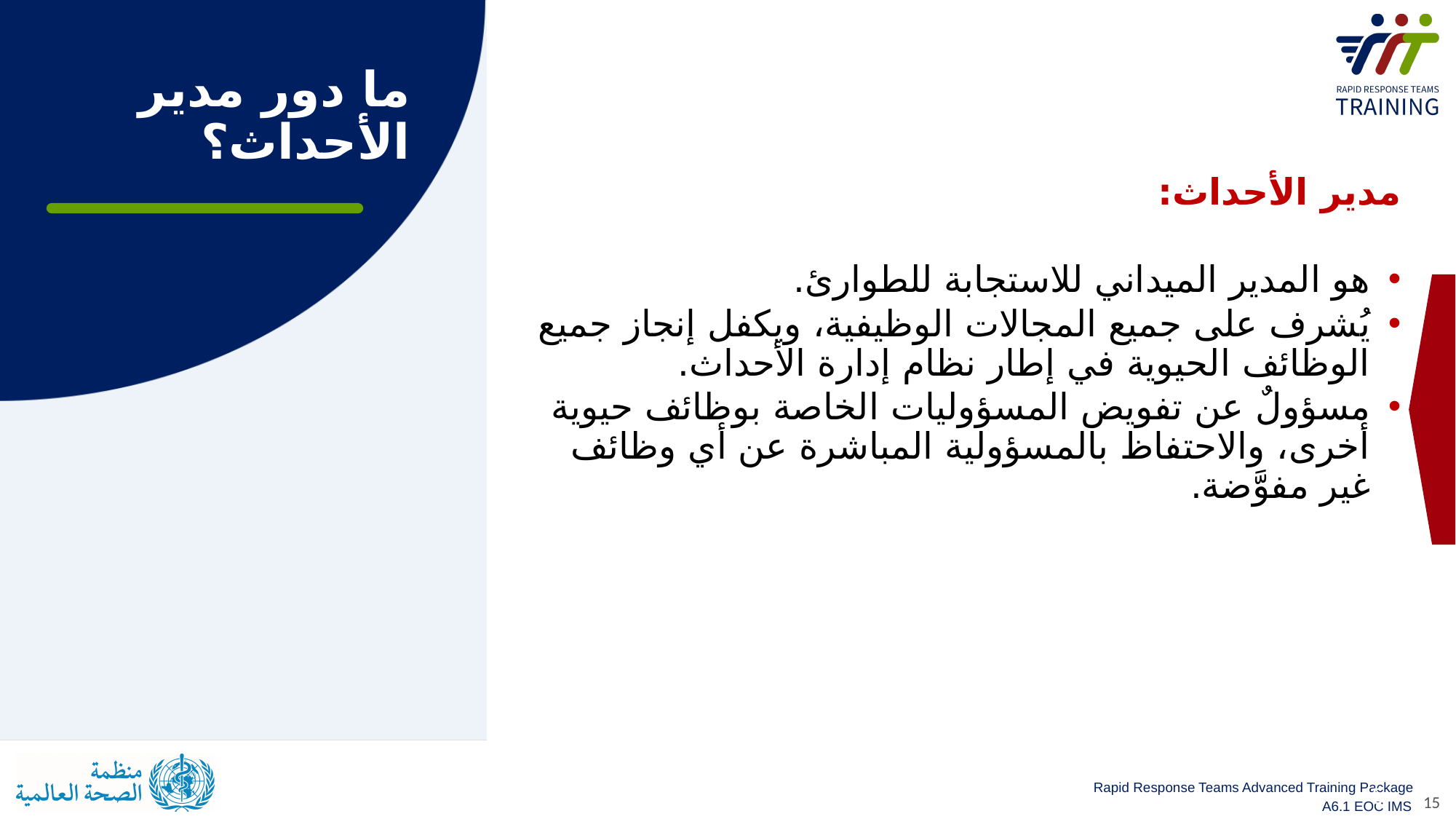

# ما دور مدير الأحداث؟
مدير الأحداث:

هو المدير الميداني للاستجابة للطوارئ.
يُشرف على جميع المجالات الوظيفية، ويكفل إنجاز جميع الوظائف الحيوية في إطار نظام إدارة الأحداث.
مسؤولٌ عن تفويض المسؤوليات الخاصة بوظائف حيوية أخرى، والاحتفاظ بالمسؤولية المباشرة عن أي وظائف غير مفوَّضة.

15